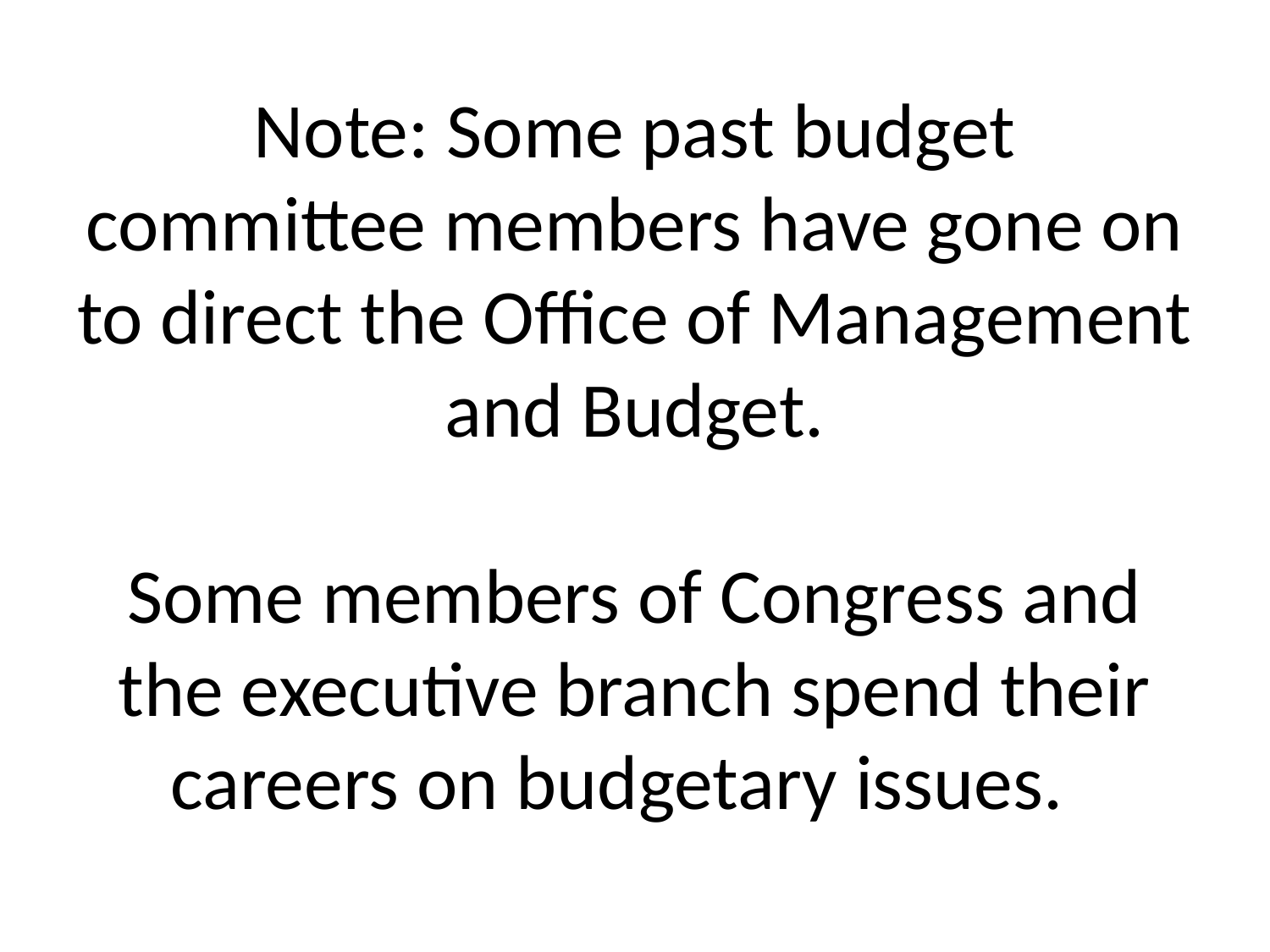

# Note: Some past budget committee members have gone on to direct the Office of Management and Budget. Some members of Congress and the executive branch spend their careers on budgetary issues.